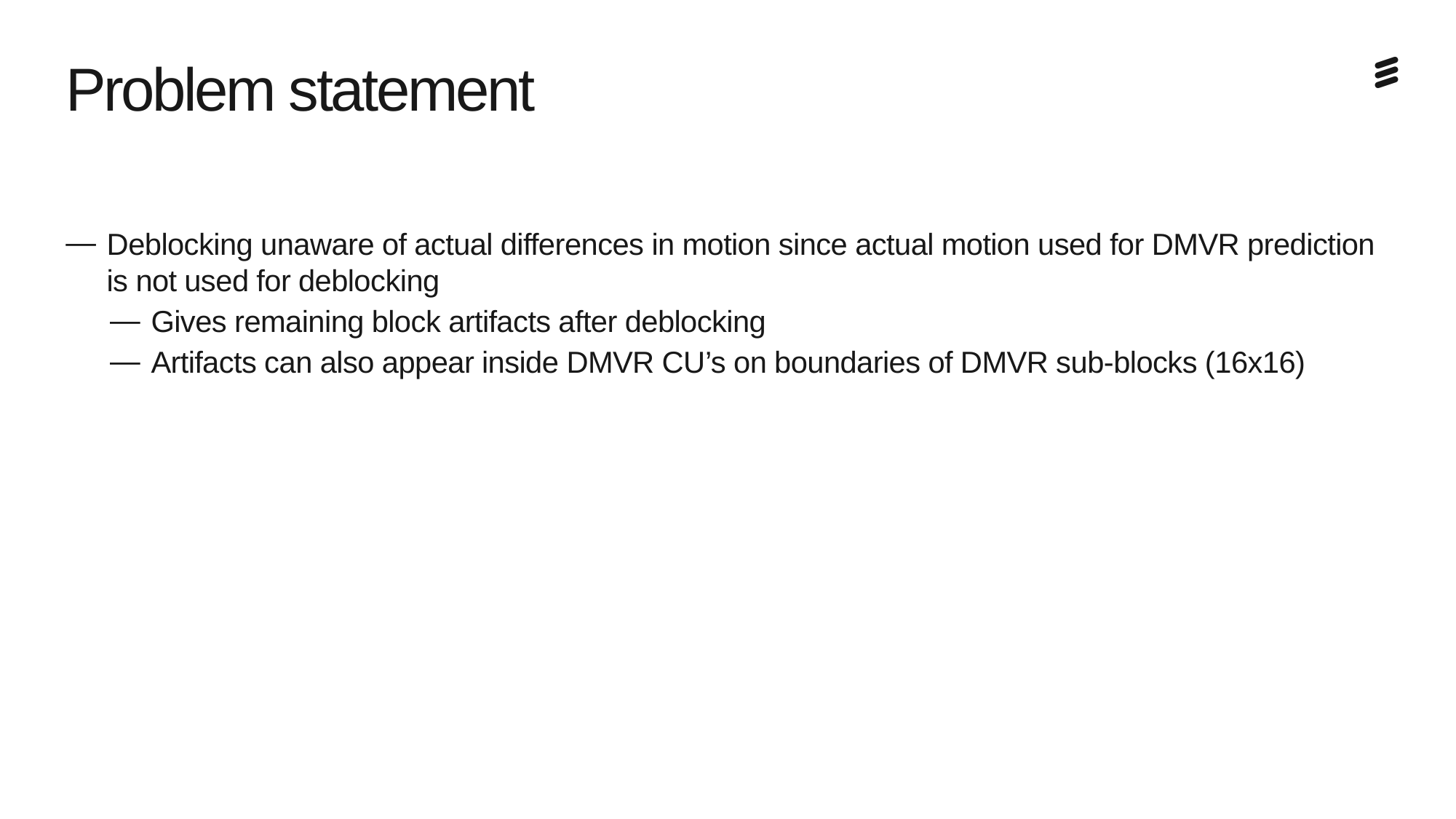

# Problem statement
Deblocking unaware of actual differences in motion since actual motion used for DMVR prediction is not used for deblocking
Gives remaining block artifacts after deblocking
Artifacts can also appear inside DMVR CU’s on boundaries of DMVR sub-blocks (16x16)